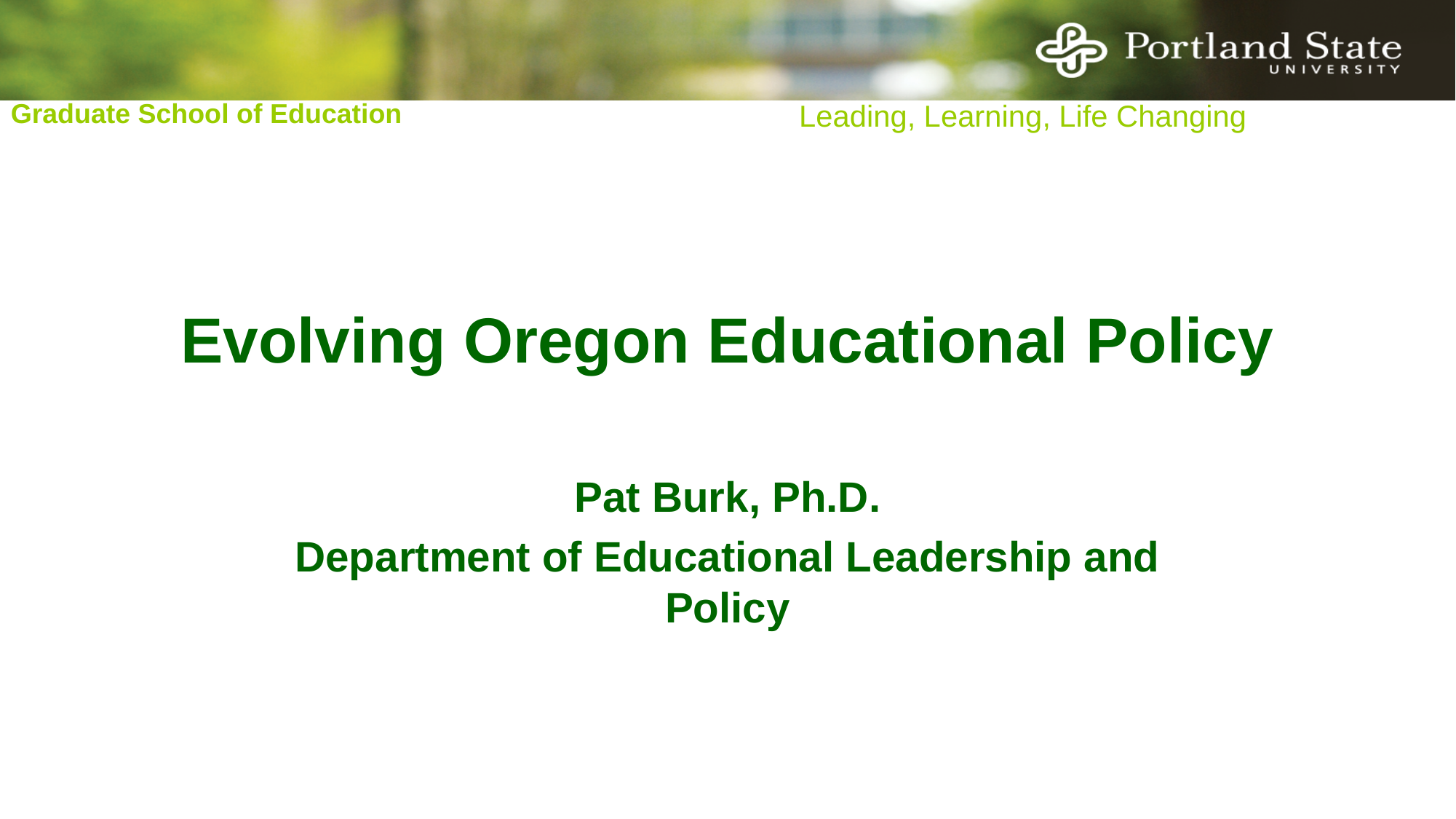

# Evolving Oregon Educational Policy
Pat Burk, Ph.D.
Department of Educational Leadership and Policy